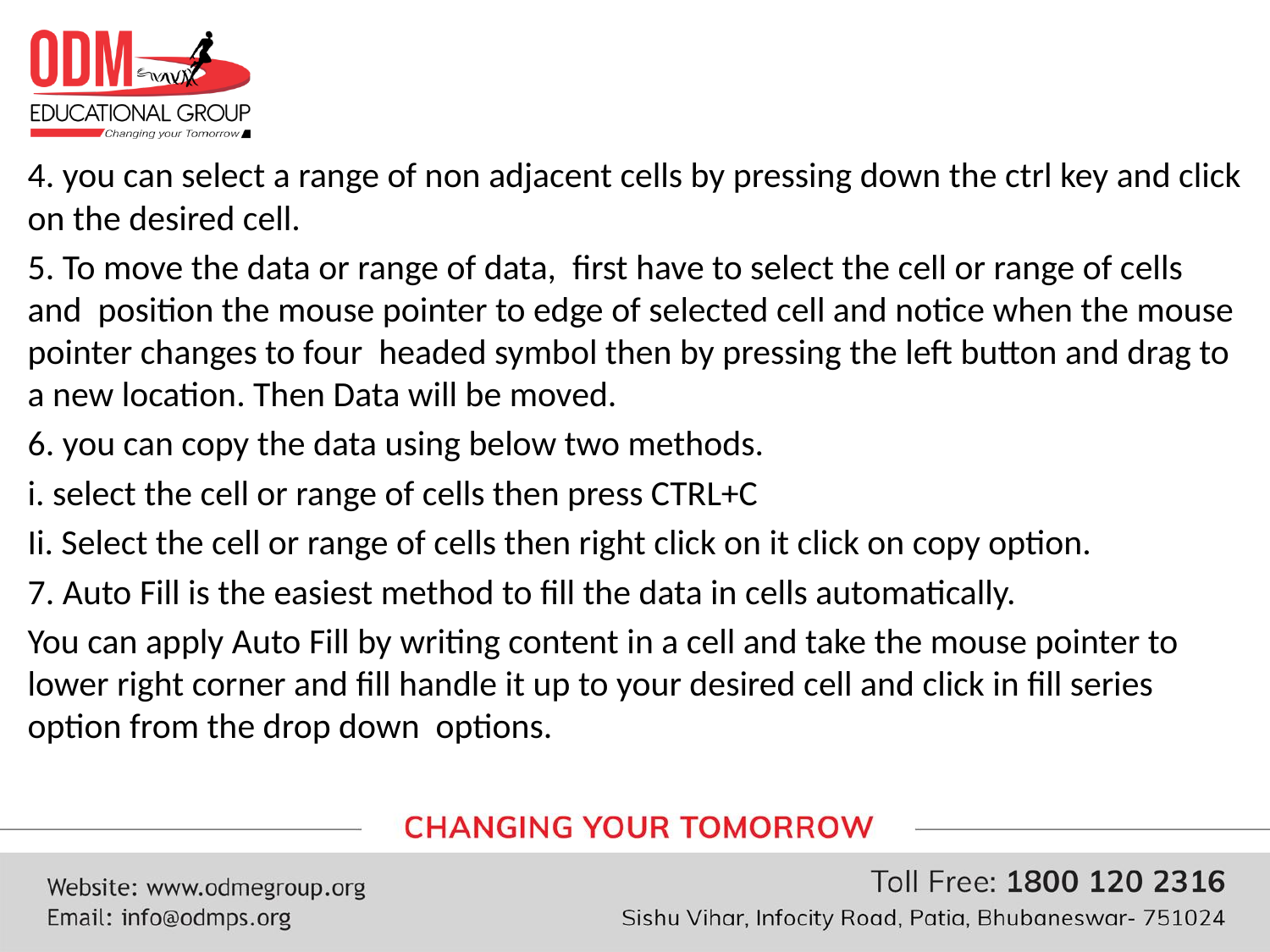

#
4. you can select a range of non adjacent cells by pressing down the ctrl key and click on the desired cell.
5. To move the data or range of data,  first have to select the cell or range of cells and  position the mouse pointer to edge of selected cell and notice when the mouse pointer changes to four  headed symbol then by pressing the left button and drag to a new location. Then Data will be moved.
6. you can copy the data using below two methods.
i. select the cell or range of cells then press CTRL+C
Ii. Select the cell or range of cells then right click on it click on copy option.
7. Auto Fill is the easiest method to fill the data in cells automatically.
You can apply Auto Fill by writing content in a cell and take the mouse pointer to lower right corner and fill handle it up to your desired cell and click in fill series option from the drop down  options.